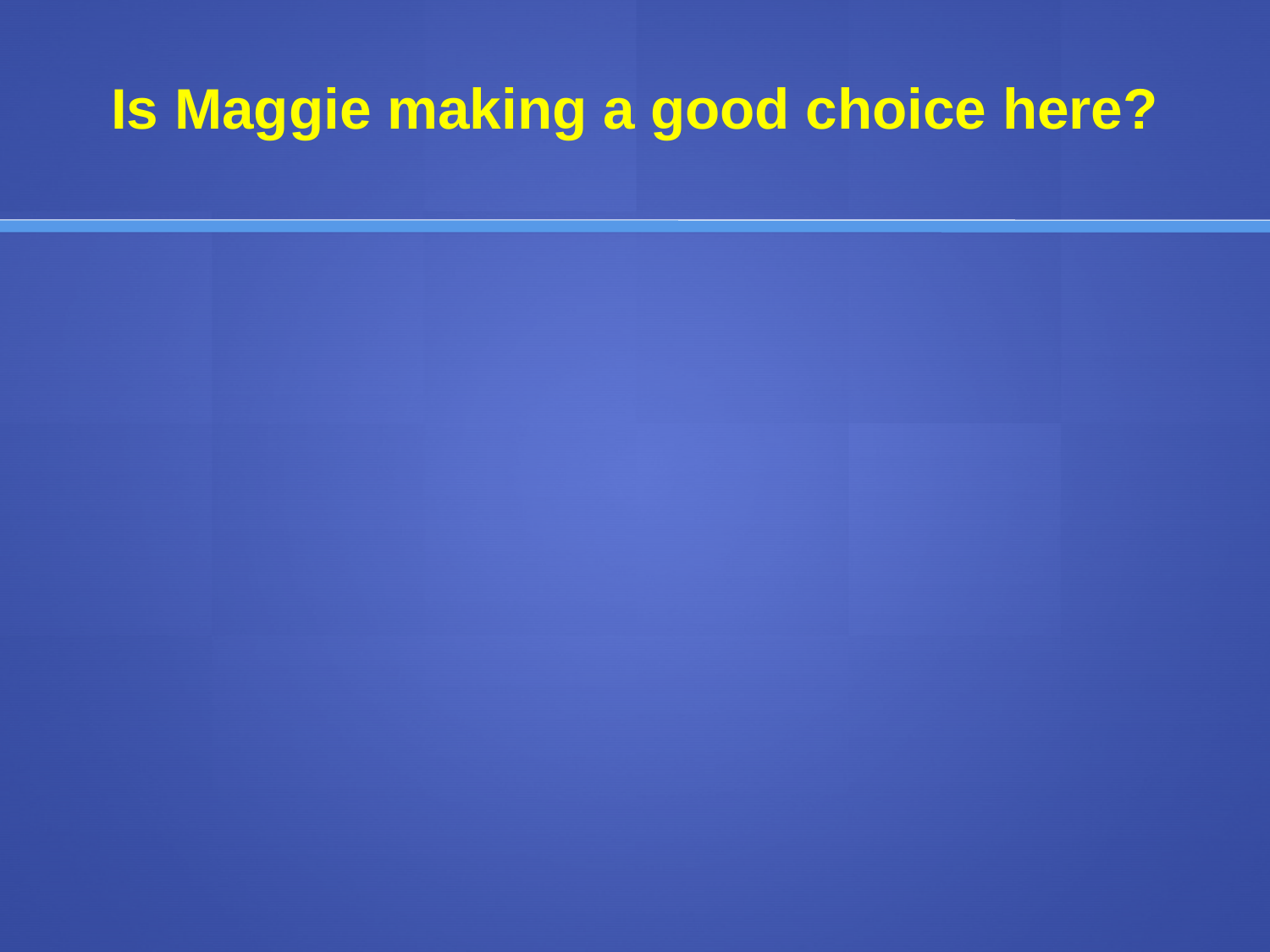

# Is Maggie making a good choice here?